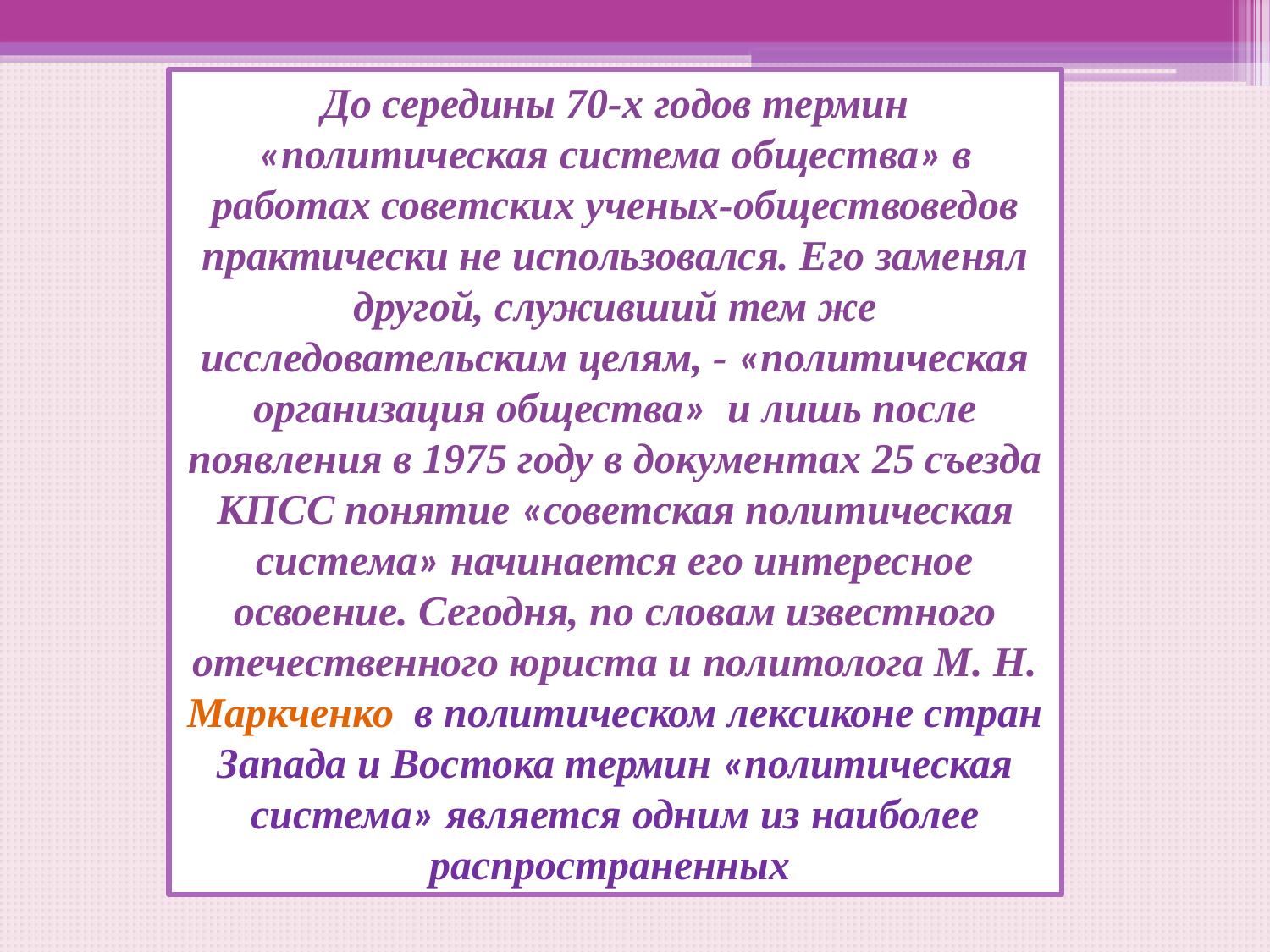

До середины 70-х годов термин «политическая система общества» в работах советских ученых-обществоведов практически не использовался. Его заменял другой, служивший тем же исследовательским целям, - «политическая организация общества»  и лишь после появления в 1975 году в документах 25 съезда КПСС понятие «советская политическая система» начинается его интересное освоение. Сегодня, по словам известного отечественного юриста и политолога М. Н. Маркченко, в политическом лексиконе стран Запада и Востока термин «политическая система» является одним из наиболее распространенных.